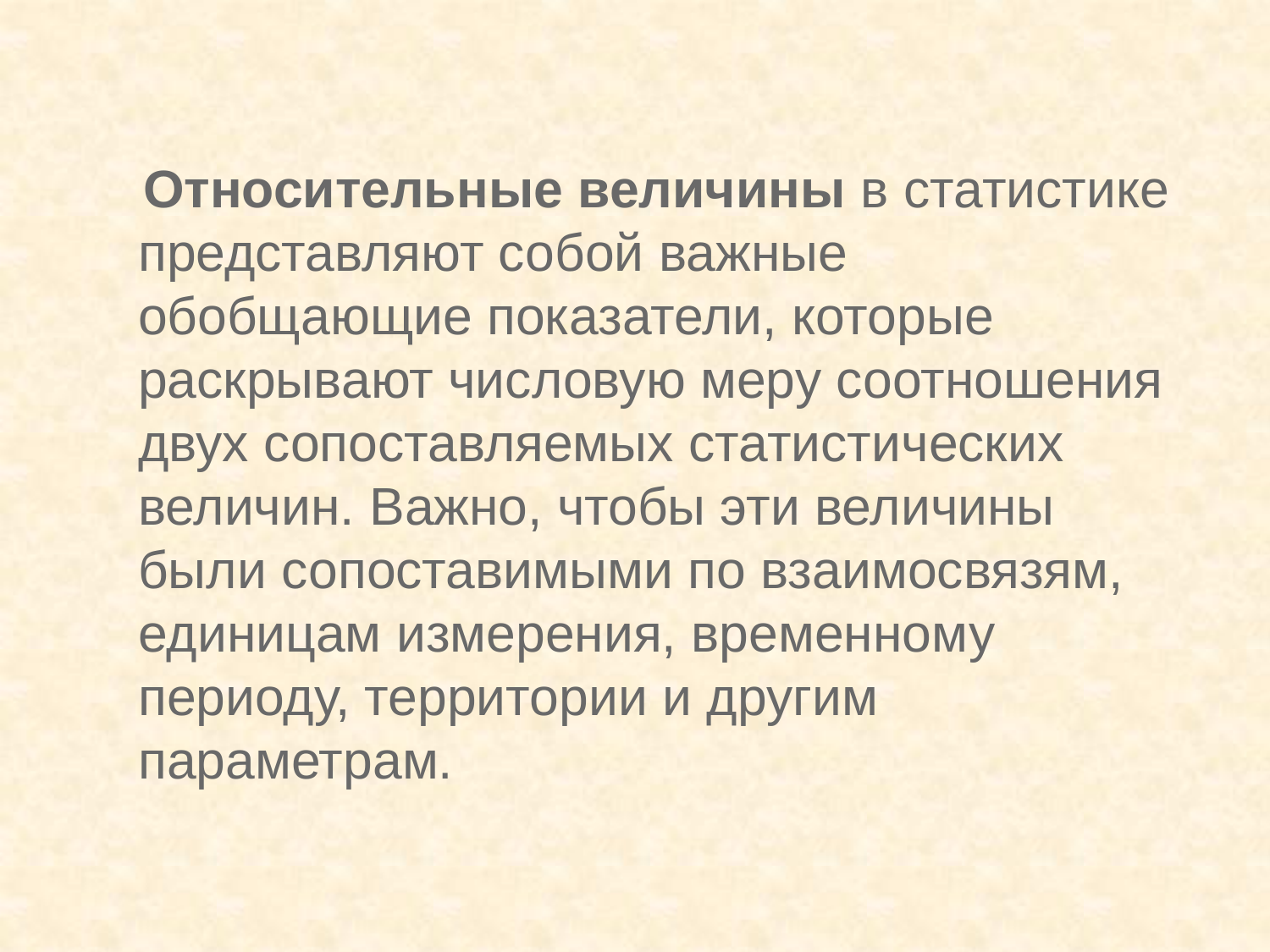

Относительные величины в статистике представляют собой важные обобщающие показатели, которые раскрывают числовую меру соотношения двух сопоставляемых статистических величин. Важно, чтобы эти величины были сопоставимыми по взаимосвязям, единицам измерения, временному периоду, территории и другим параметрам.